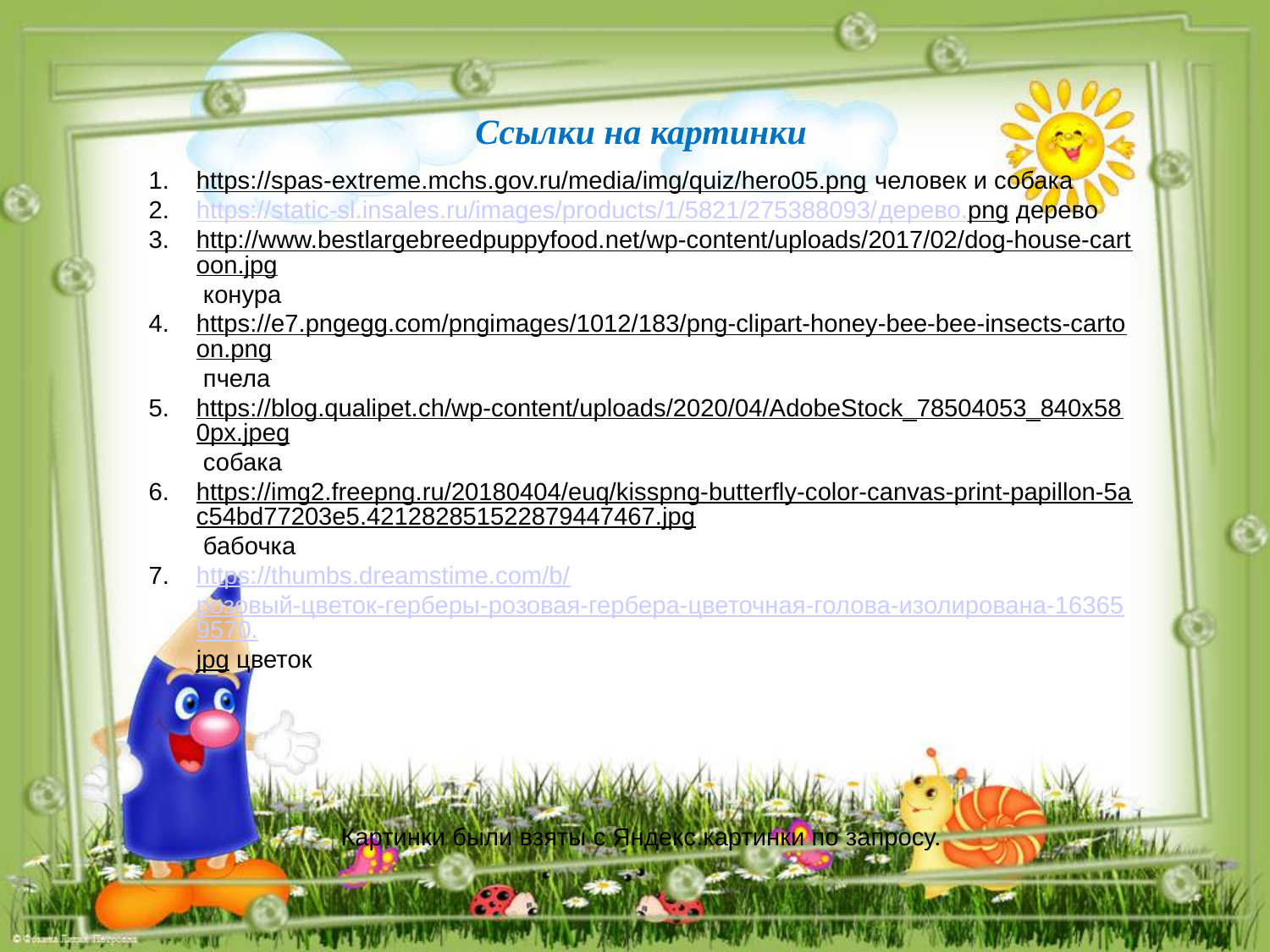

Ссылки на картинки
https://spas-extreme.mchs.gov.ru/media/img/quiz/hero05.png человек и собака
https://static-sl.insales.ru/images/products/1/5821/275388093/дерево.png дерево
http://www.bestlargebreedpuppyfood.net/wp-content/uploads/2017/02/dog-house-cartoon.jpg конура
https://e7.pngegg.com/pngimages/1012/183/png-clipart-honey-bee-bee-insects-cartoon.png пчела
https://blog.qualipet.ch/wp-content/uploads/2020/04/AdobeStock_78504053_840x580px.jpeg собака
https://img2.freepng.ru/20180404/euq/kisspng-butterfly-color-canvas-print-papillon-5ac54bd77203e5.421282851522879447467.jpg бабочка
https://thumbs.dreamstime.com/b/розовый-цветок-герберы-розовая-гербера-цветочная-голова-изолирована-163659570.jpg цветок

Картинки были взяты с Яндекс.картинки по запросу.